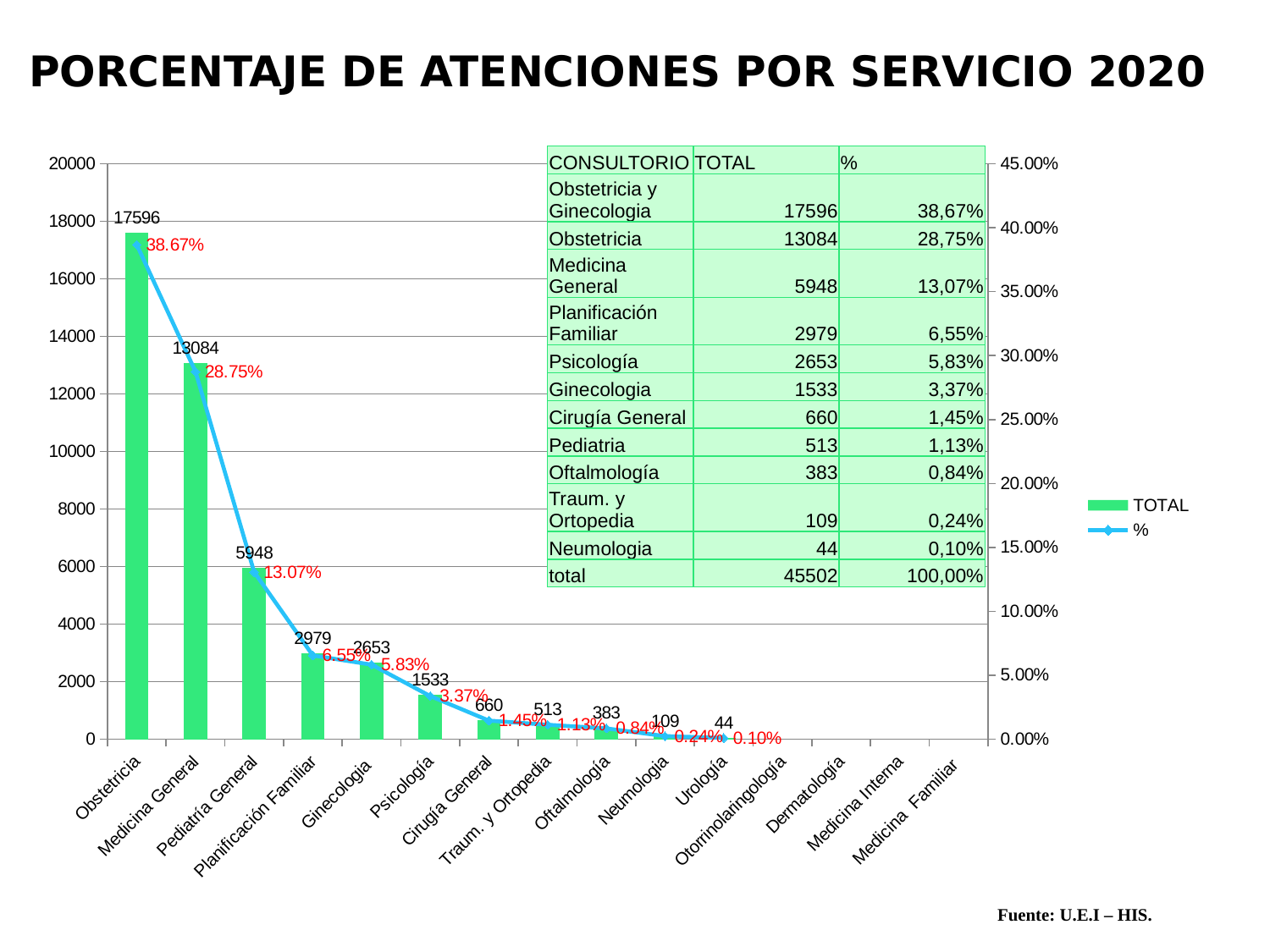

PORCENTAJE DE ATENCIONES POR SERVICIO 2020

[unsupported chart]

| CONSULTORIO | TOTAL | % |
| --- | --- | --- |
| Obstetricia y Ginecologia | 17596 | 38,67% |
| Obstetricia | 13084 | 28,75% |
| Medicina General | 5948 | 13,07% |
| Planificación Familiar | 2979 | 6,55% |
| Psicología | 2653 | 5,83% |
| Ginecologia | 1533 | 3,37% |
| Cirugía General | 660 | 1,45% |
| Pediatria | 513 | 1,13% |
| Oftalmología | 383 | 0,84% |
| Traum. y Ortopedia | 109 | 0,24% |
| Neumologia | 44 | 0,10% |
| total | 45502 | 100,00% |
Fuente: U.E.I – HIS.